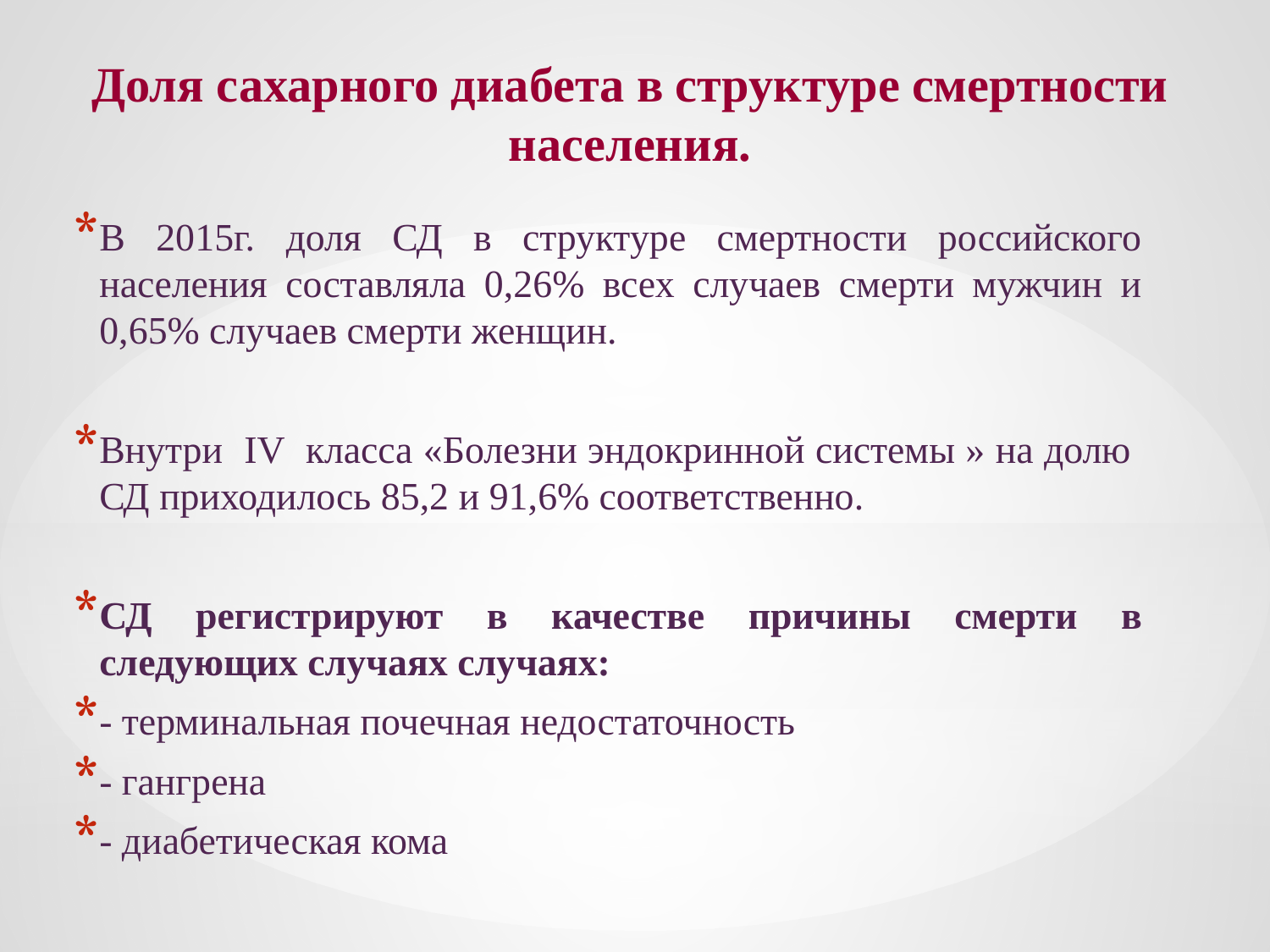

# Доля сахарного диабета в структуре смертности населения.
В 2015г. доля СД в структуре смертности российского населения составляла 0,26% всех случаев смерти мужчин и 0,65% случаев смерти женщин.

Внутри  IV  класса «Болезни эндокринной системы » на долю  СД приходилось 85,2 и 91,6% соответственно.

СД регистрируют в качестве причины смерти в следующих случаях случаях:
- терминальная почечная недостаточность
- гангрена
- диабетическая кома